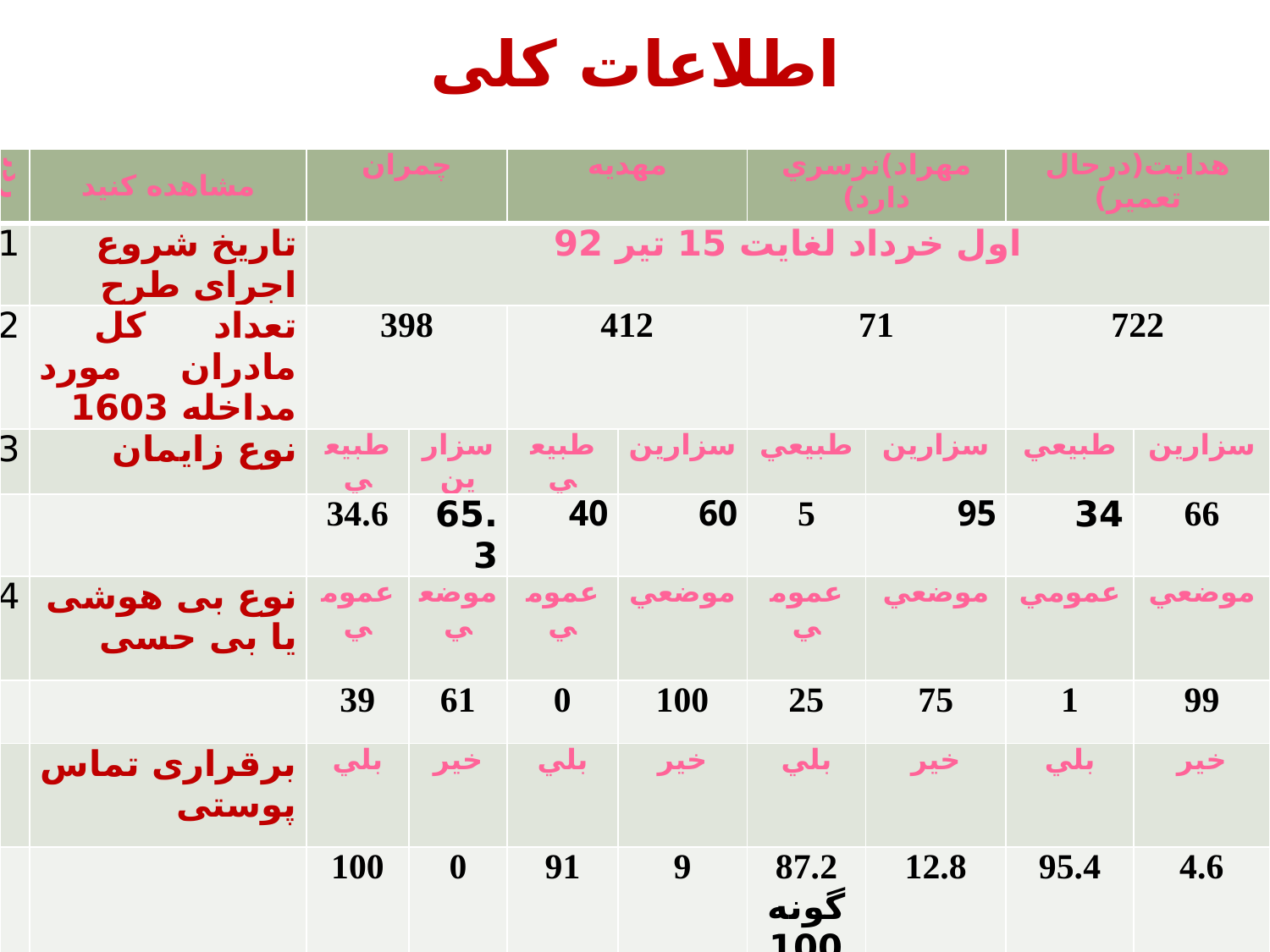

# اطلاعات کلی
| رديف | مشاهده كنيد | چمران |  | مهديه |  | مهراد)نرسري دارد) |  | هدايت(درحال تعمير) |  |
| --- | --- | --- | --- | --- | --- | --- | --- | --- | --- |
| 1 | تاریخ شروع اجرای طرح | اول خرداد لغایت 15 تیر 92 |  |  |  |  |  |  |  |
| 2 | تعداد کل مادران مورد مداخله 1603 | 398 |  | 412 |  | 71 |  | 722 |  |
| 3 | نوع زایمان | طبيعي | سزارين | طبيعي | سزارين | طبيعي | سزارين | طبيعي | سزارين |
|  |  | 34.6 | 65.3 | 40 | 60 | 5 | 95 | 34 | 66 |
| 4 | نوع بی هوشی یا بی حسی | عمومي | موضعي | عمومي | موضعي | عمومي | موضعي | عمومي | موضعي |
|  |  | 39 | 61 | 0 | 100 | 25 | 75 | 1 | 99 |
|  | برقراری تماس پوستی | بلي | خير | بلي | خير | بلي | خير | بلي | خير |
|  |  | 100 | 0 | 91 | 9 | 87.2 گونه100 | 12.8 | 95.4 | 4.6 |
دکتر علیرضا جشنی مطلق-فوق تخصص محترم نوزادان